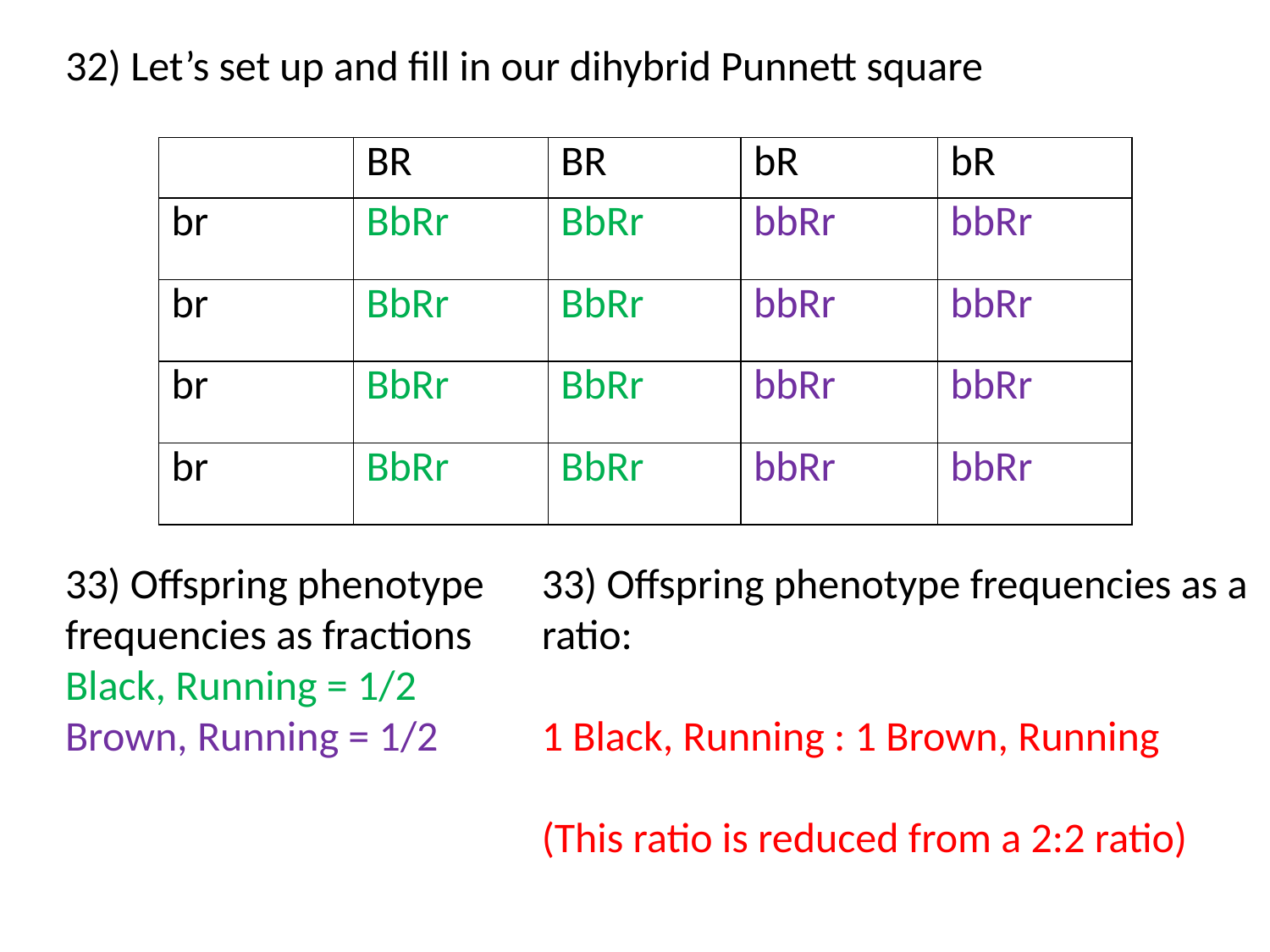

32) Let’s set up and fill in our dihybrid Punnett square

|  | BR | BR | bR | bR |
| --- | --- | --- | --- | --- |
| br | BbRr | BbRr | bbRr | bbRr |
| br | BbRr | BbRr | bbRr | bbRr |
| br | BbRr | BbRr | bbRr | bbRr |
| br | BbRr | BbRr | bbRr | bbRr |
33) Offspring phenotype frequencies as fractions
Black, Running = 1/2
Brown, Running = 1/2

33) Offspring phenotype frequencies as a ratio:

1 Black, Running : 1 Brown, Running

(This ratio is reduced from a 2:2 ratio)